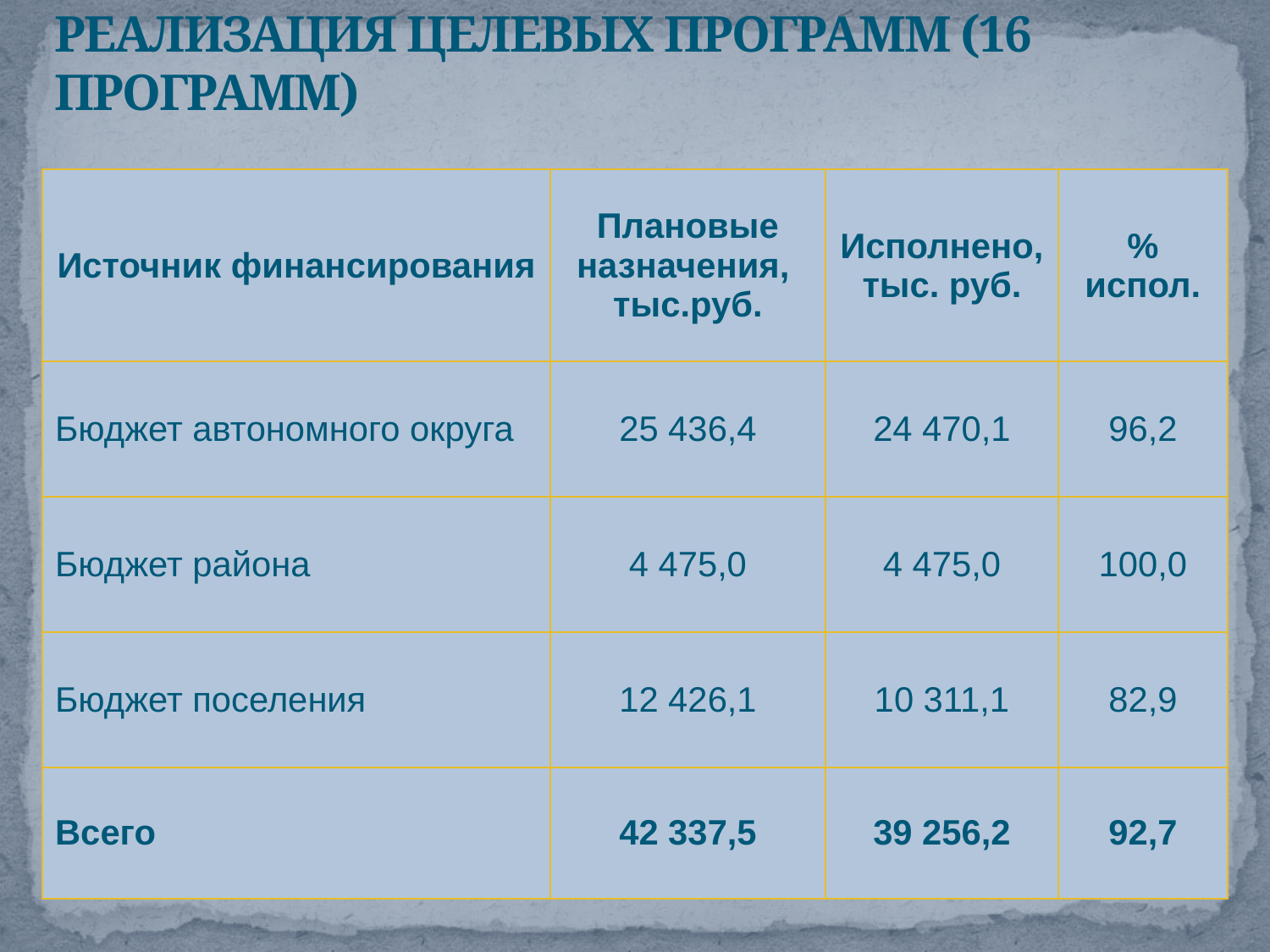

# Реализация целевых программ (16 программ)
| Источник финансирования | Плановые назначения, тыс.руб. | Исполнено, тыс. руб. | % испол. |
| --- | --- | --- | --- |
| Бюджет автономного округа | 25 436,4 | 24 470,1 | 96,2 |
| Бюджет района | 4 475,0 | 4 475,0 | 100,0 |
| Бюджет поселения | 12 426,1 | 10 311,1 | 82,9 |
| Всего | 42 337,5 | 39 256,2 | 92,7 |